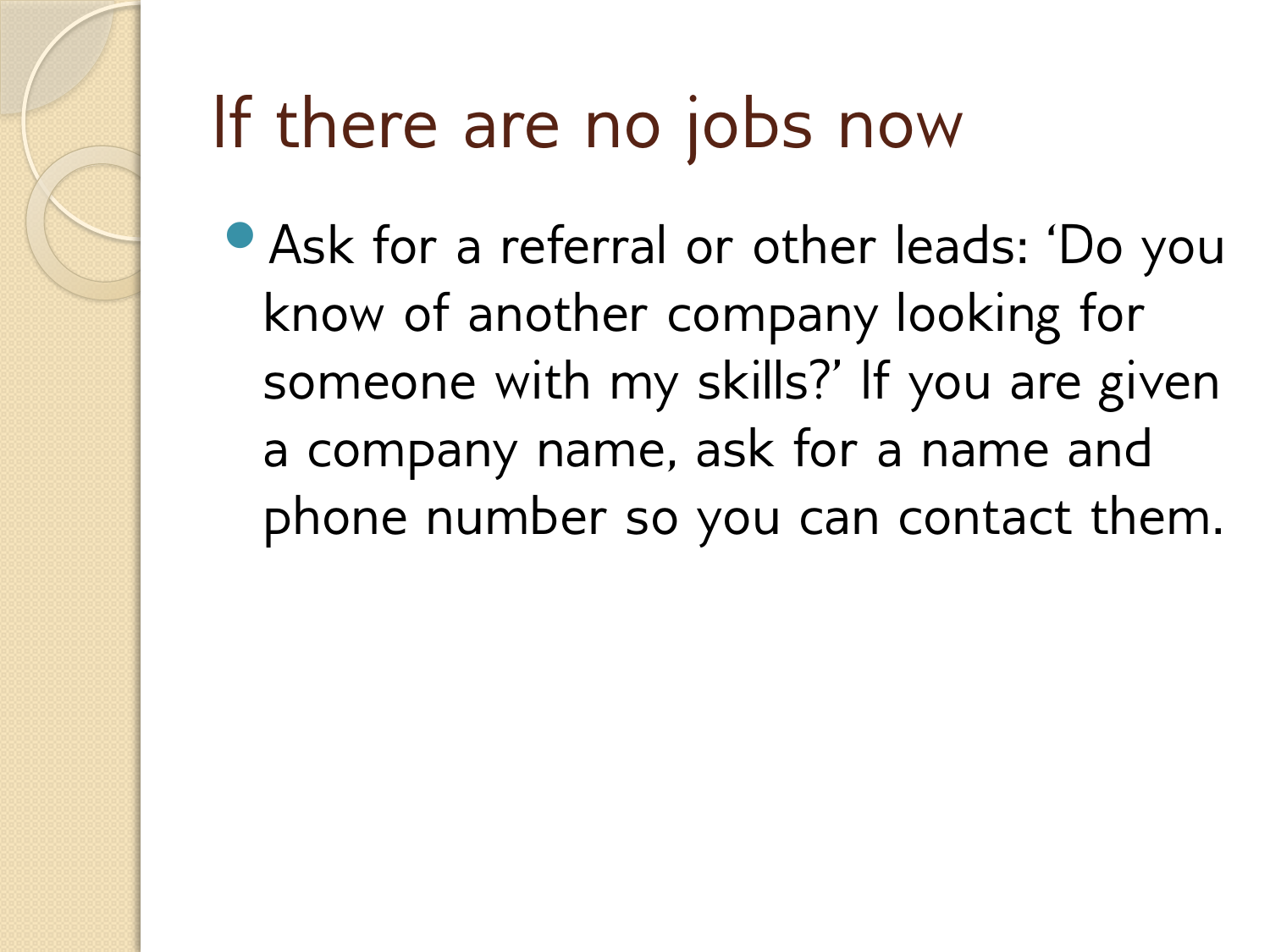

# If there are no jobs now
Ask for a referral or other leads: ‘Do you know of another company looking for someone with my skills?’ If you are given a company name, ask for a name and phone number so you can contact them.